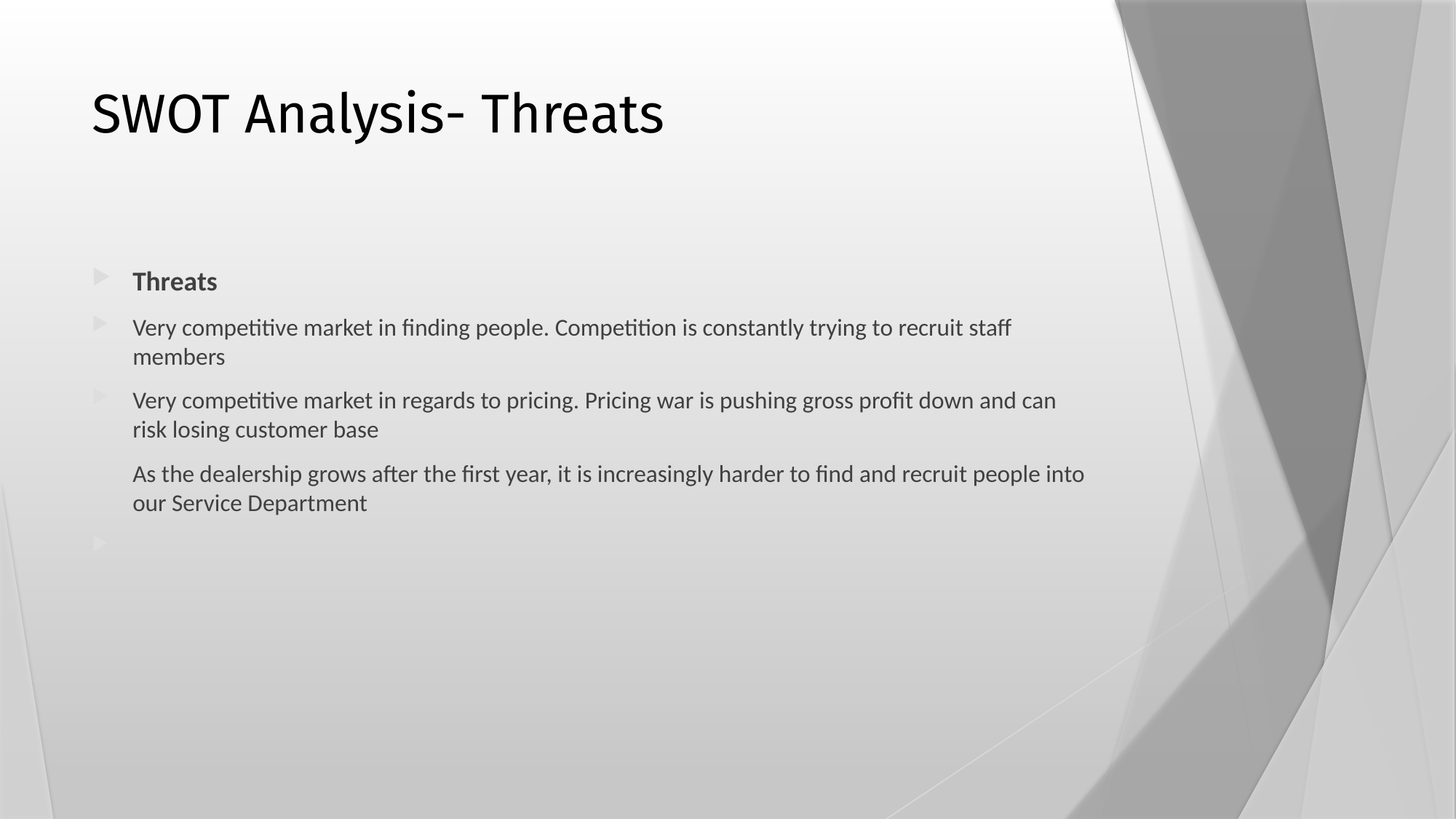

# SWOT Analysis- Threats
Threats
Very competitive market in finding people. Competition is constantly trying to recruit staff members
Very competitive market in regards to pricing. Pricing war is pushing gross profit down and can risk losing customer base
As the dealership grows after the first year, it is increasingly harder to find and recruit people into our Service Department